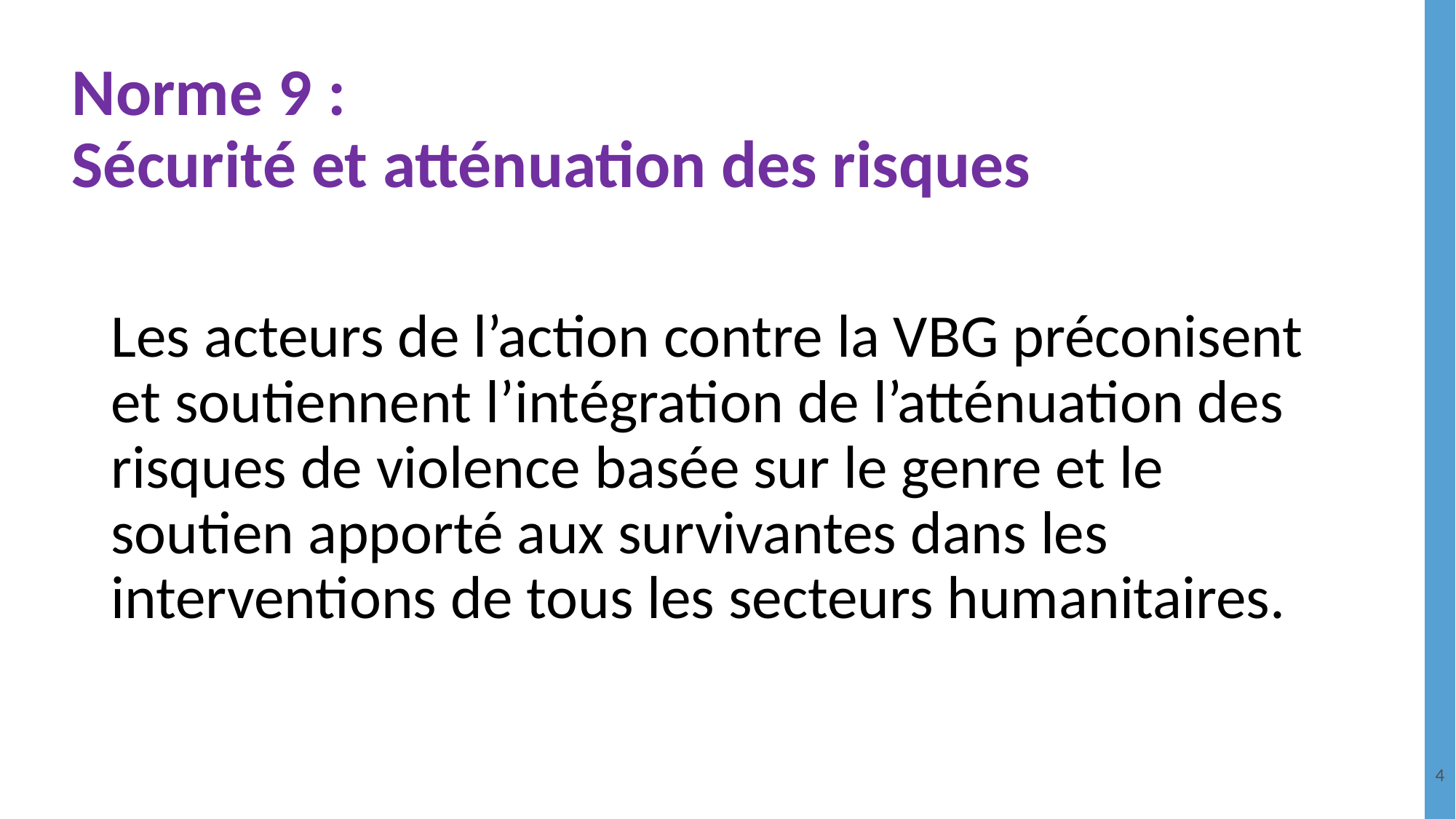

# Norme 9 : Sécurité et atténuation des risques
Les acteurs de l’action contre la VBG préconisent et soutiennent l’intégration de l’atténuation des risques de violence basée sur le genre et le soutien apporté aux survivantes dans les interventions de tous les secteurs humanitaires.